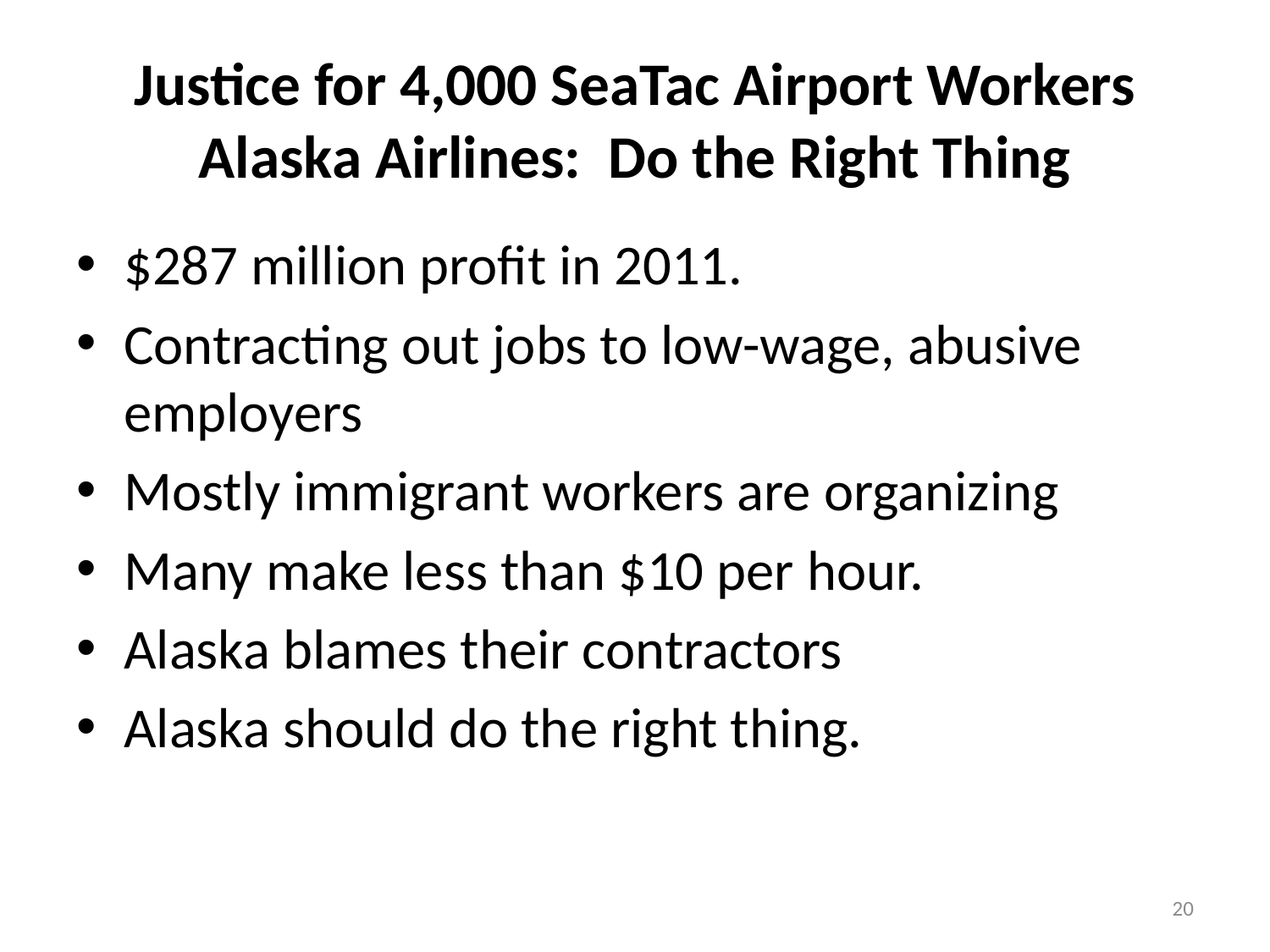

# Justice for 4,000 SeaTac Airport Workers Alaska Airlines:  Do the Right Thing
$287 million profit in 2011.
Contracting out jobs to low-wage, abusive employers
Mostly immigrant workers are organizing
Many make less than $10 per hour.
Alaska blames their contractors
Alaska should do the right thing.

20